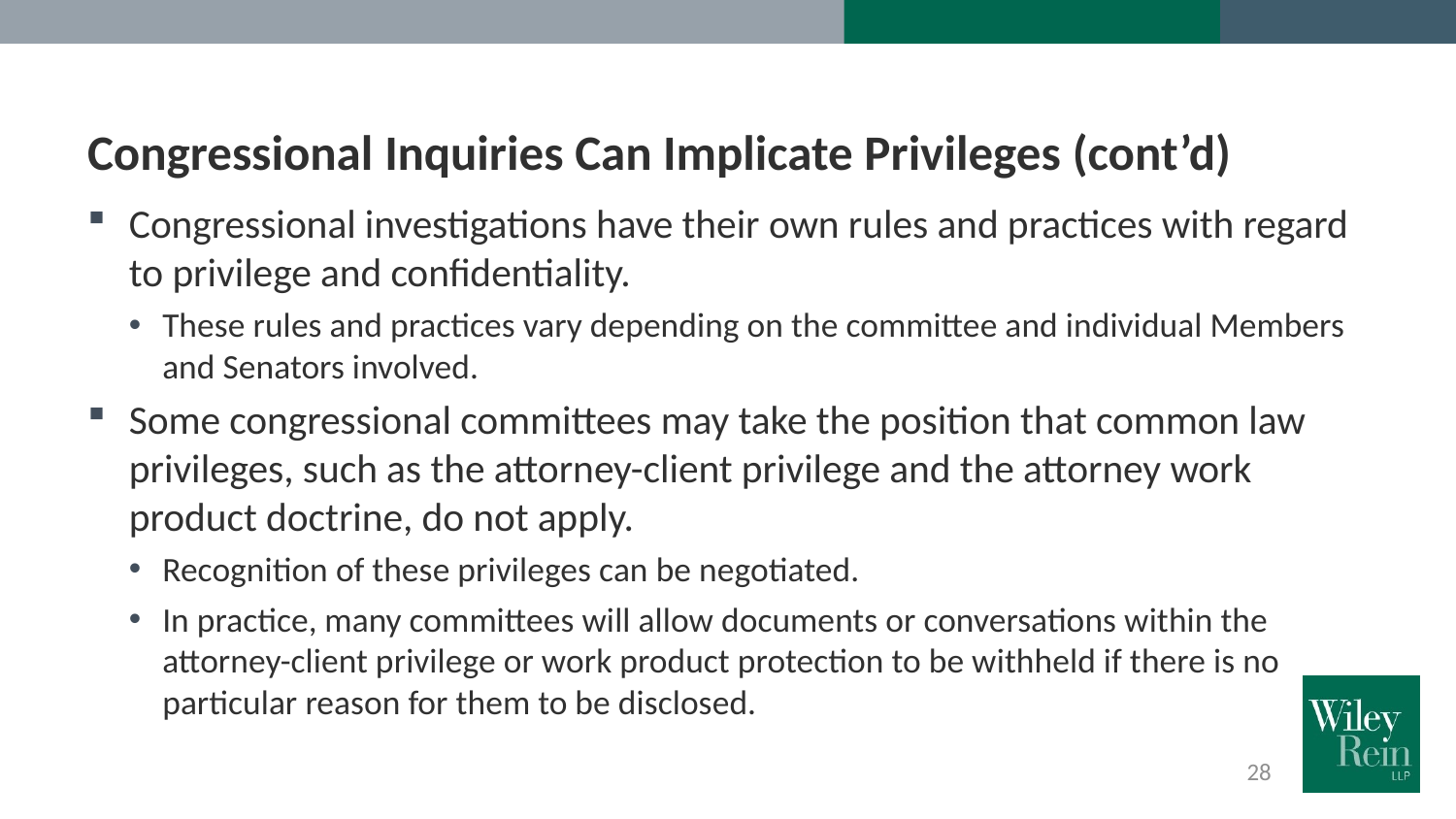

# Congressional Inquiries Can Implicate Privileges (cont’d)
Congressional investigations have their own rules and practices with regard to privilege and confidentiality.
These rules and practices vary depending on the committee and individual Members and Senators involved.
Some congressional committees may take the position that common law privileges, such as the attorney-client privilege and the attorney work product doctrine, do not apply.
Recognition of these privileges can be negotiated.
In practice, many committees will allow documents or conversations within the attorney-client privilege or work product protection to be withheld if there is no particular reason for them to be disclosed.

28